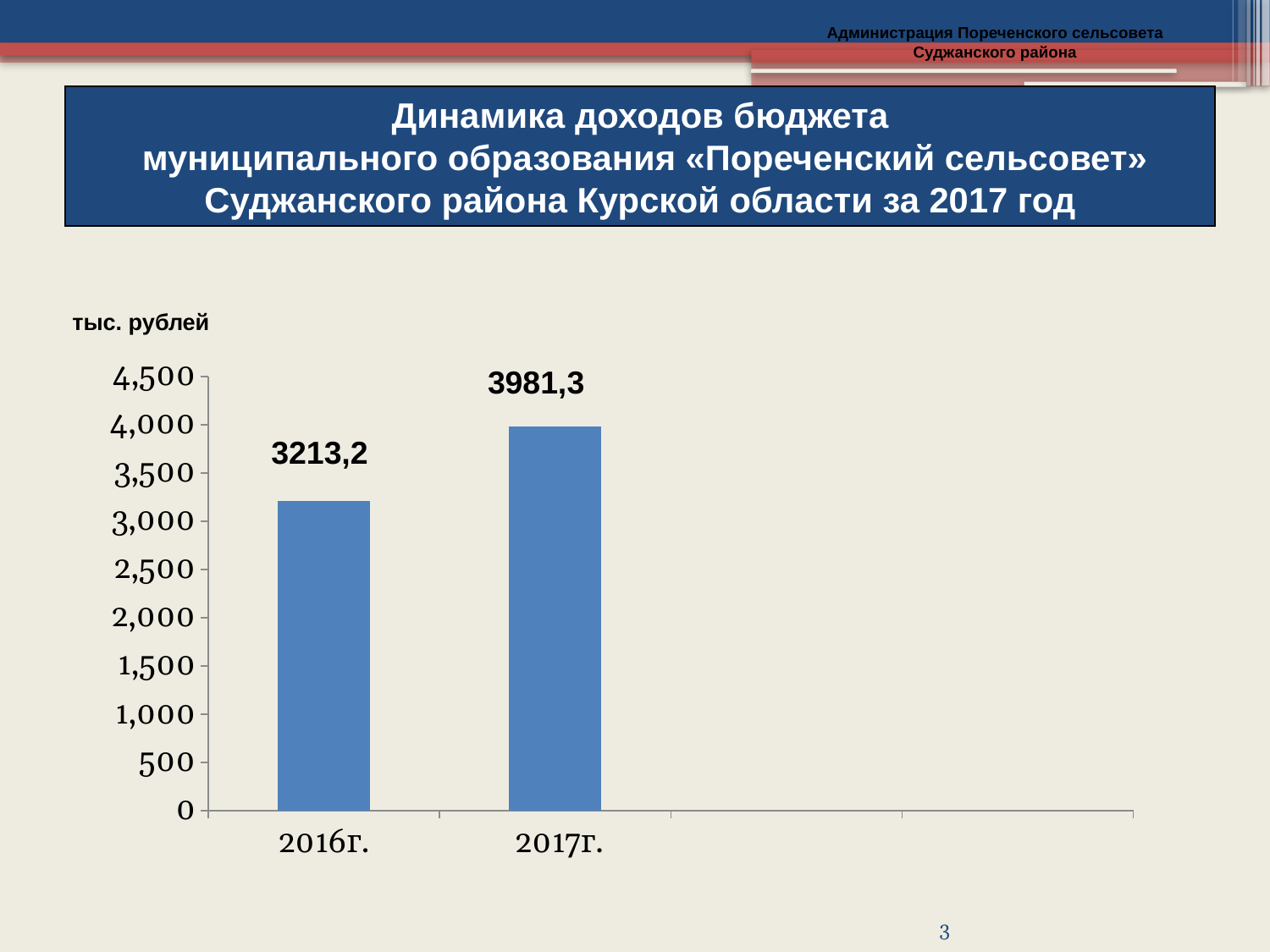

Администрация Пореченского сельсовета Суджанского района
Динамика доходов бюджета
 муниципального образования «Пореченский сельсовет»
Суджанского района Курской области за 2017 год
тыс. рублей

### Chart

| Category | Бюджет Боковского сельского поселения |  |
|---|---|---|
| 2016г. | 3213.2 | None |
|  2017г. | 3981.3 | None |
3981,3
3213,2
3